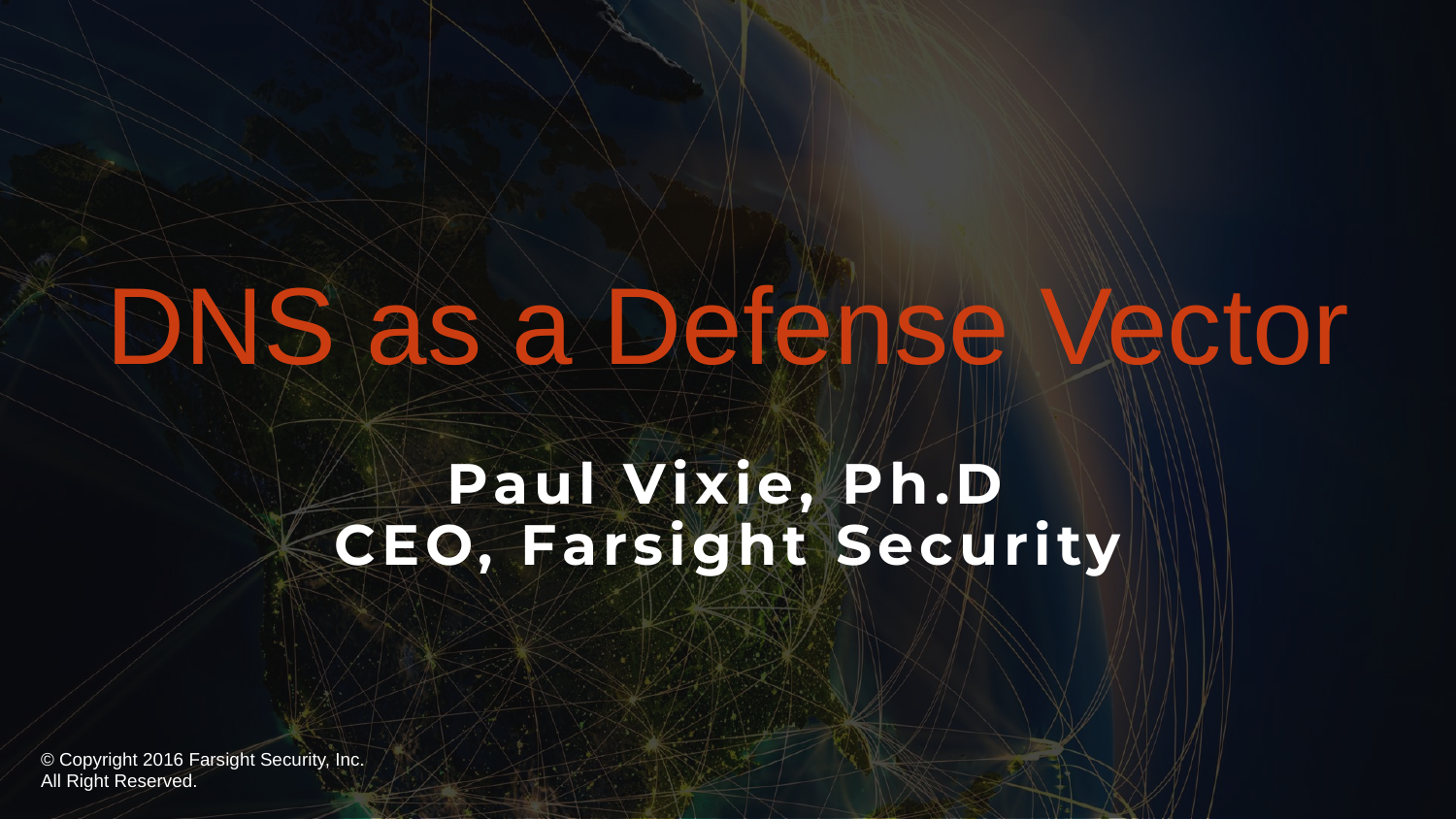

# DNS as a Defense Vector
Paul Vixie, Ph.D
CEO, Farsight Security